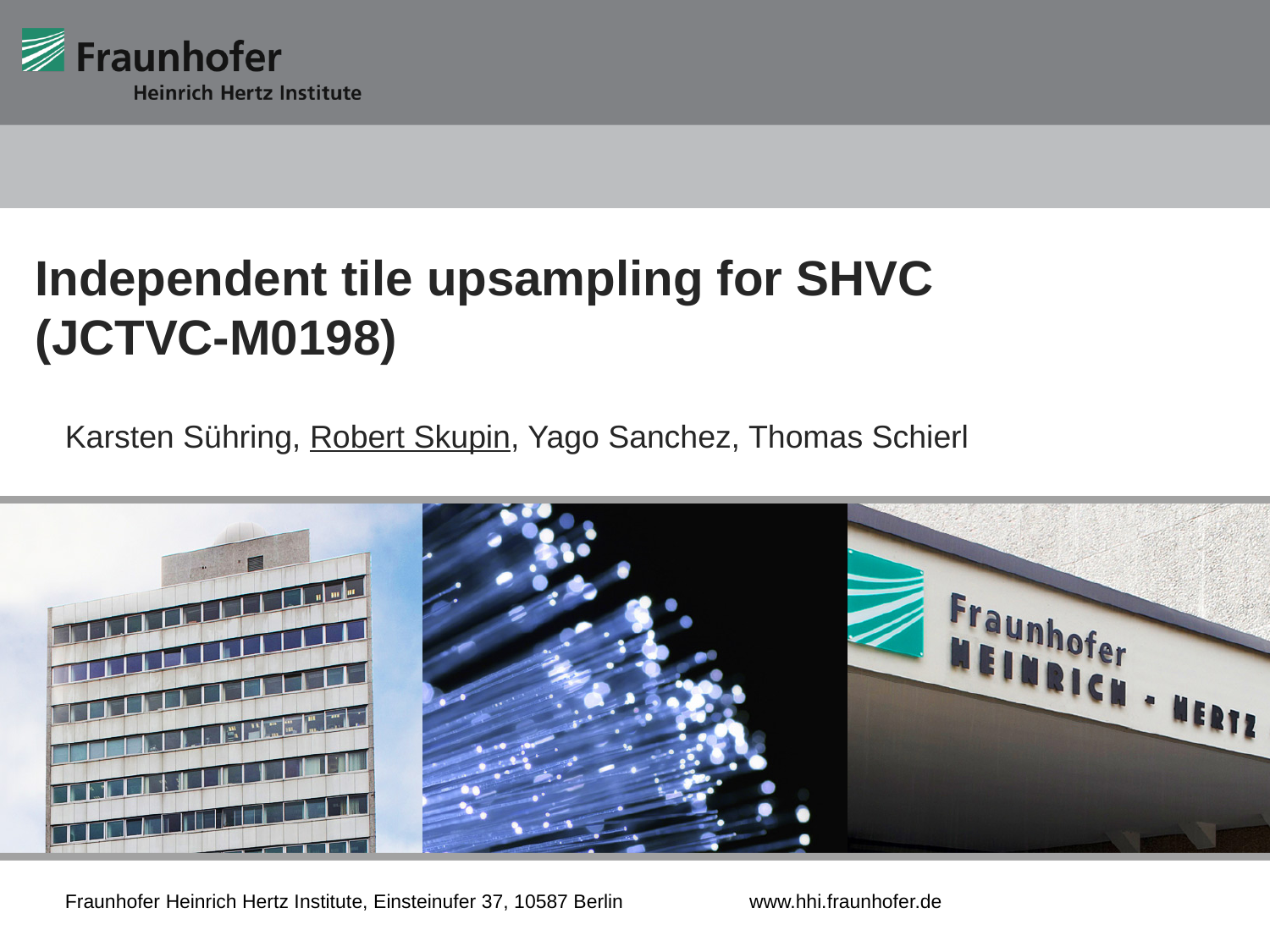

Independent tile upsampling for SHVC
(JCTVC-M0198)
Karsten Sühring, Robert Skupin, Yago Sanchez, Thomas Schierl